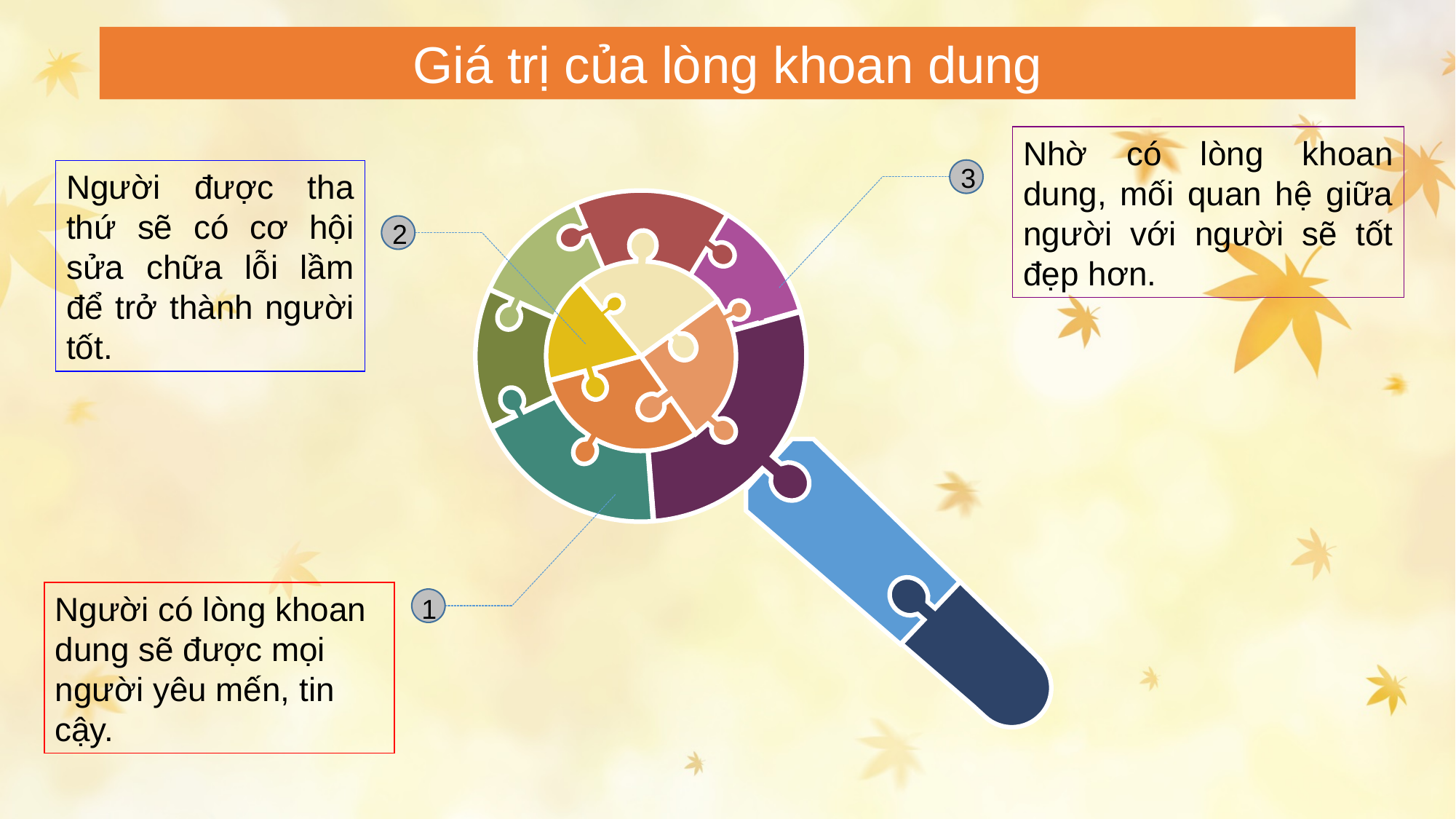

Giá trị của lòng khoan dung
Nhờ có lòng khoan dung, mối quan hệ giữa người với người sẽ tốt đẹp hơn.
3
Người được tha thứ sẽ có cơ hội sửa chữa lỗi lầm để trở thành người tốt.

2

Người có lòng khoan dung sẽ được mọi người yêu mến, tin cậy.
1